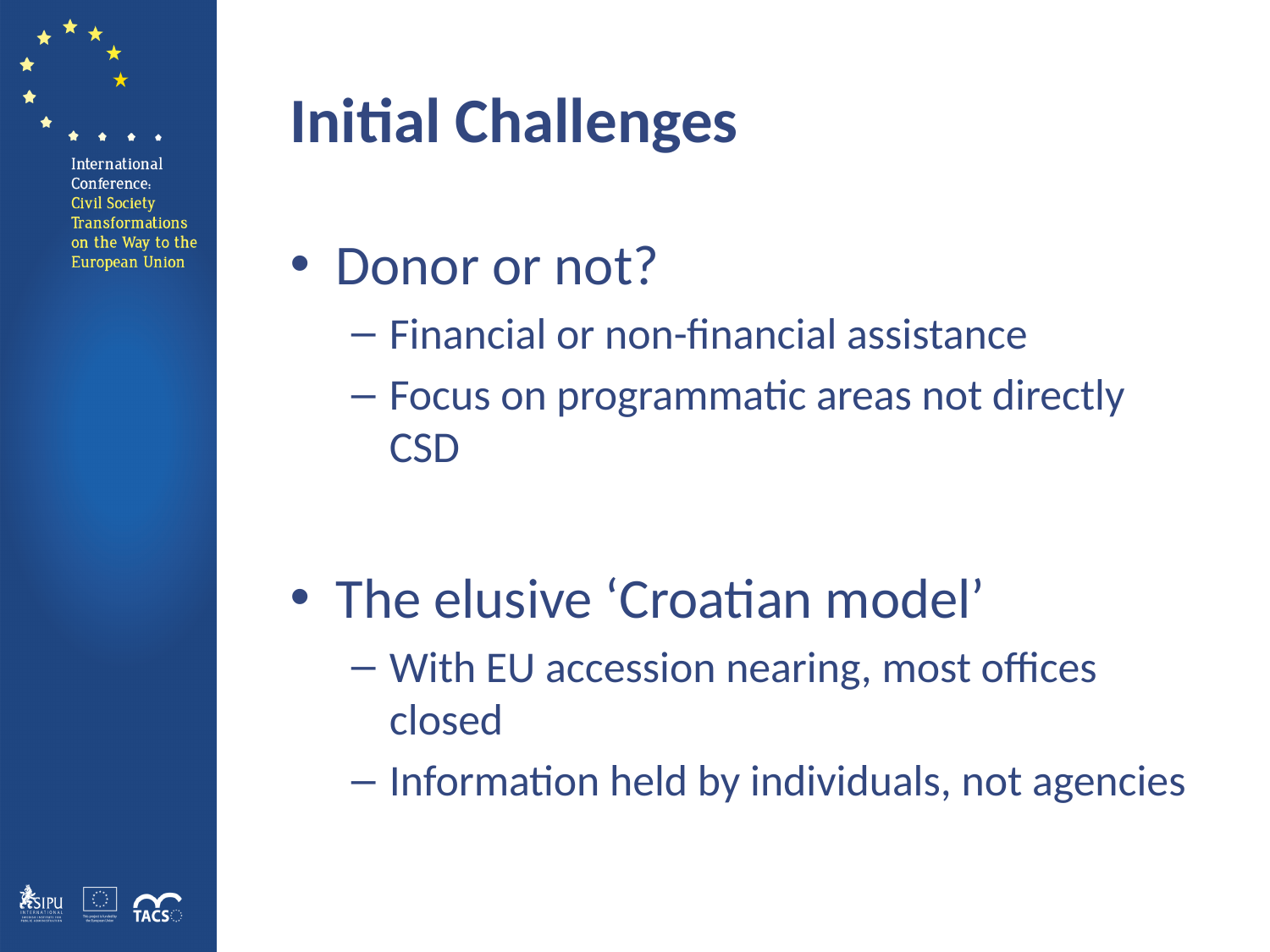

# Initial Challenges
Donor or not?
Financial or non-financial assistance
Focus on programmatic areas not directly CSD

The elusive ‘Croatian model’
With EU accession nearing, most offices closed
Information held by individuals, not agencies